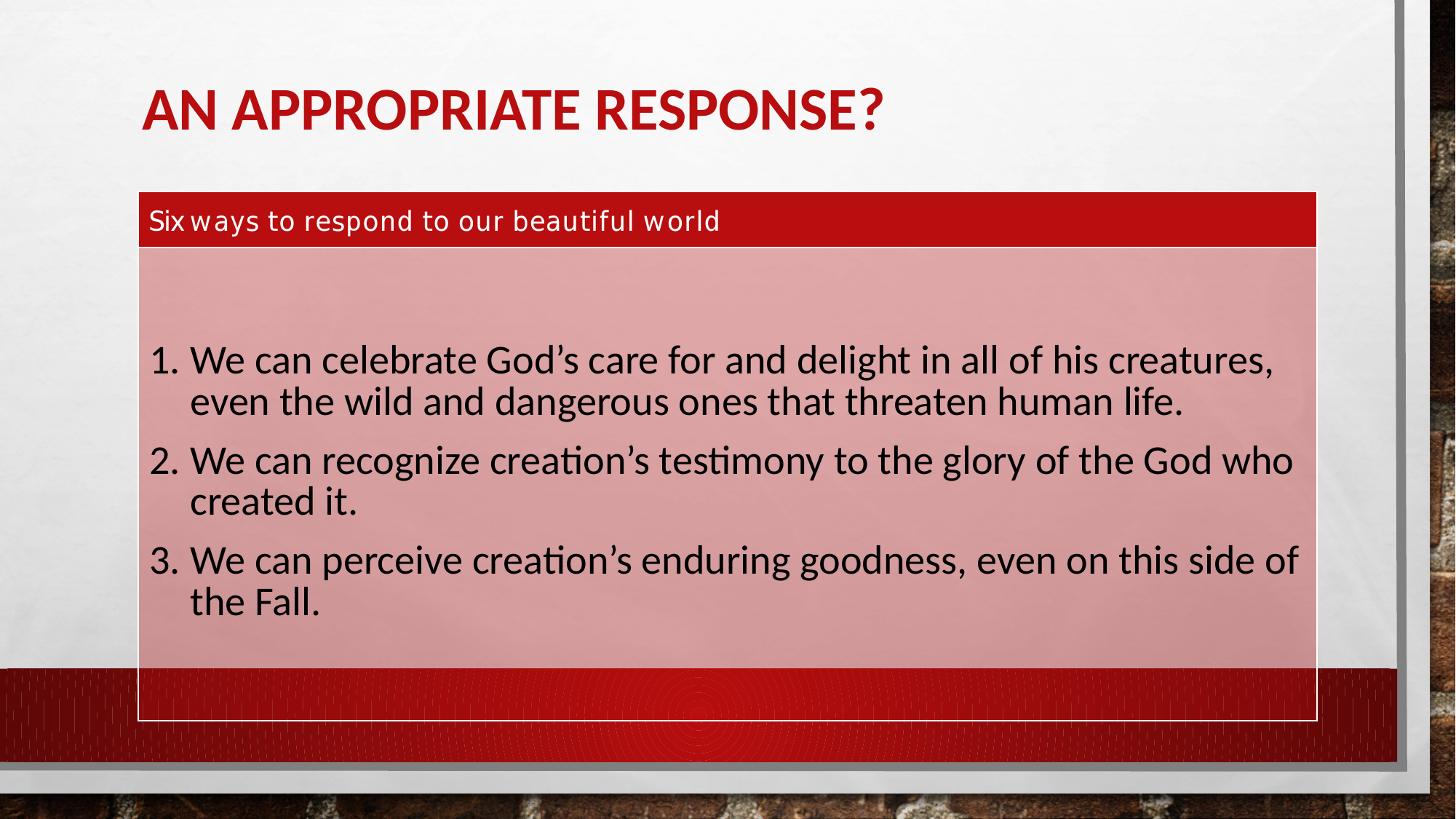

# An appropriate response?
| Six ways to respond to our beautiful world |
| --- |
| We can celebrate God’s care for and delight in all of his creatures, even the wild and dangerous ones that threaten human life. We can recognize creation’s testimony to the glory of the God who created it. We can perceive creation’s enduring goodness, even on this side of the Fall. |